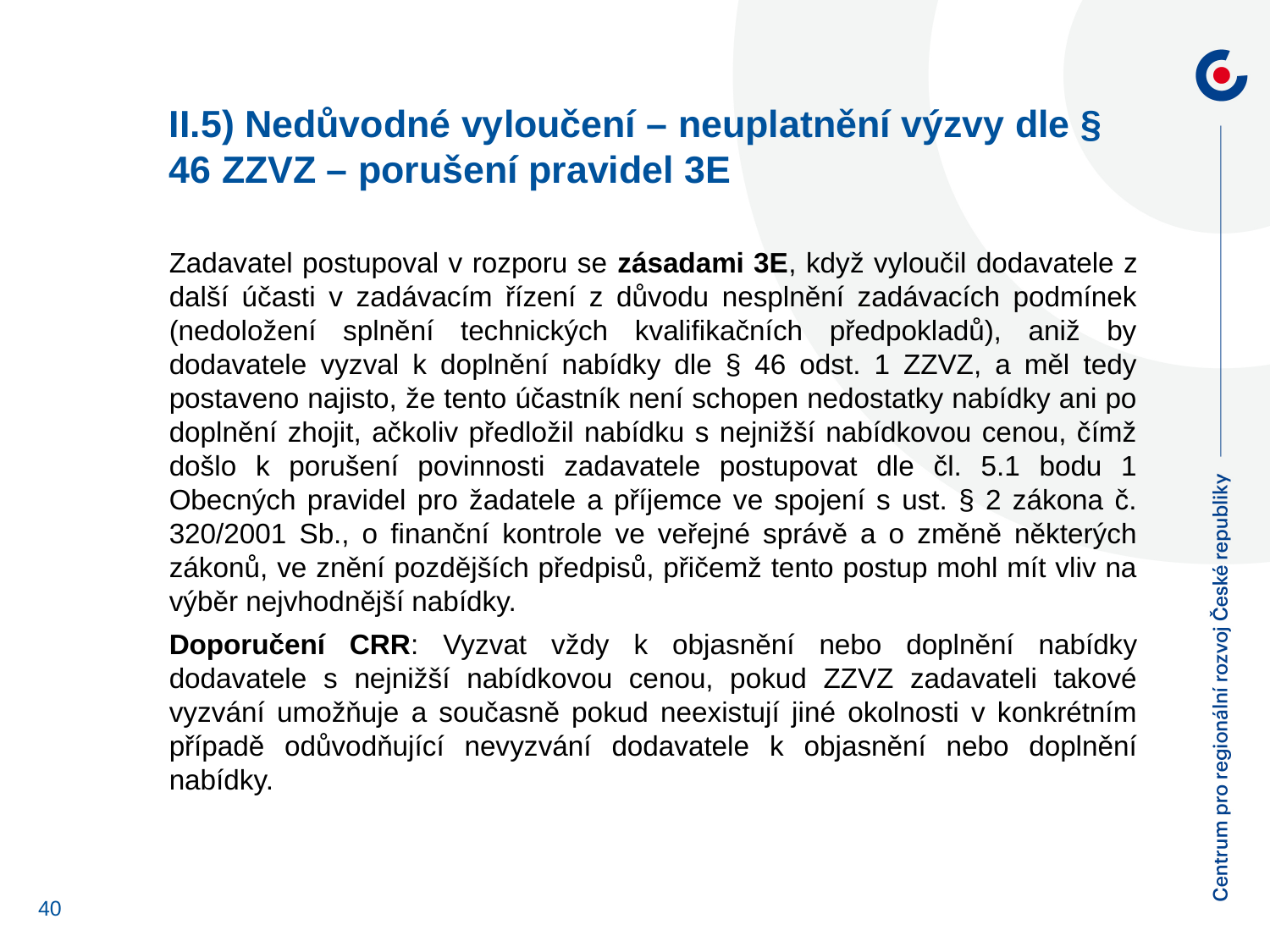

II.5) Nedůvodné vyloučení – neuplatnění výzvy dle § 46 ZZVZ – porušení pravidel 3E
Zadavatel postupoval v rozporu se zásadami 3E, když vyloučil dodavatele z další účasti v zadávacím řízení z důvodu nesplnění zadávacích podmínek (nedoložení splnění technických kvalifikačních předpokladů), aniž by dodavatele vyzval k doplnění nabídky dle § 46 odst. 1 ZZVZ, a měl tedy postaveno najisto, že tento účastník není schopen nedostatky nabídky ani po doplnění zhojit, ačkoliv předložil nabídku s nejnižší nabídkovou cenou, čímž došlo k porušení povinnosti zadavatele postupovat dle čl. 5.1 bodu 1 Obecných pravidel pro žadatele a příjemce ve spojení s ust. § 2 zákona č. 320/2001 Sb., o finanční kontrole ve veřejné správě a o změně některých zákonů, ve znění pozdějších předpisů, přičemž tento postup mohl mít vliv na výběr nejvhodnější nabídky.
Doporučení CRR: Vyzvat vždy k objasnění nebo doplnění nabídky dodavatele s nejnižší nabídkovou cenou, pokud ZZVZ zadavateli takové vyzvání umožňuje a současně pokud neexistují jiné okolnosti v konkrétním případě odůvodňující nevyzvání dodavatele k objasnění nebo doplnění nabídky.
40